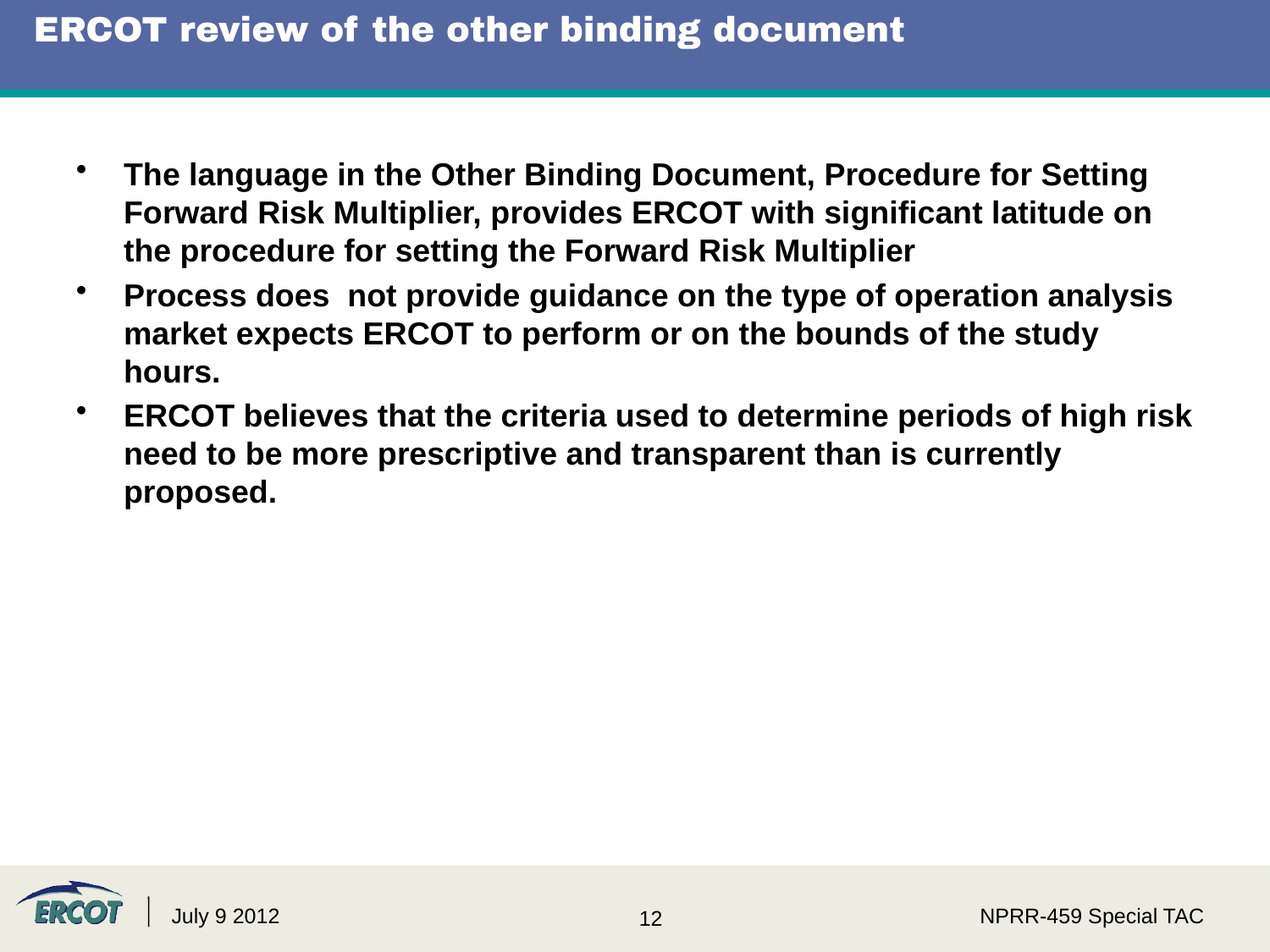

ERCOT review of the other binding document
The language in the Other Binding Document, Procedure for Setting Forward Risk Multiplier, provides ERCOT with significant latitude on the procedure for setting the Forward Risk Multiplier
Process does  not provide guidance on the type of operation analysis market expects ERCOT to perform or on the bounds of the study hours.
ERCOT believes that the criteria used to determine periods of high risk need to be more prescriptive and transparent than is currently proposed.
July 9 2012
NPRR-459 Special TAC